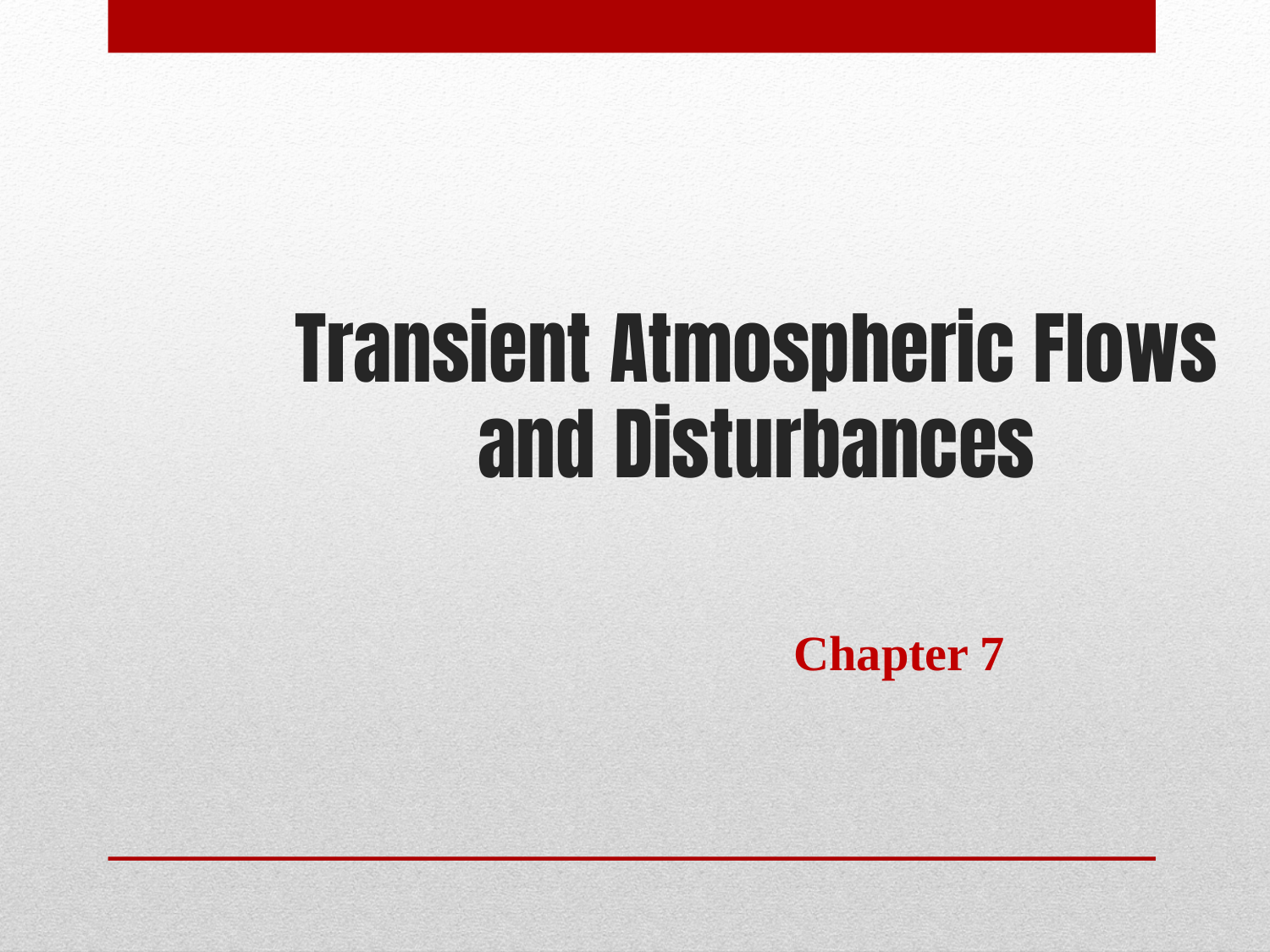

Transient Atmospheric Flows and Disturbances
Chapter 7